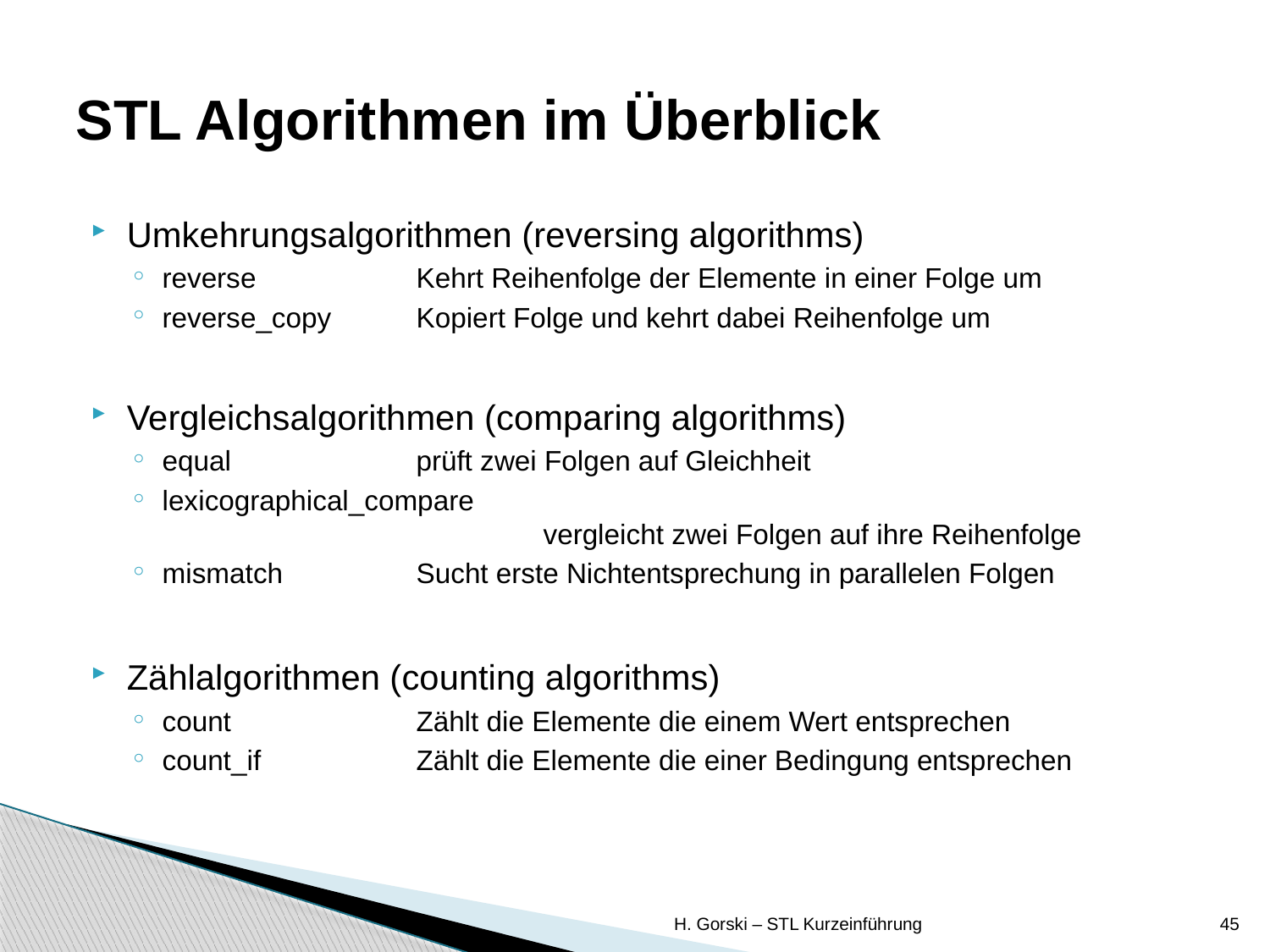

# STL Algorithmen im Überblick
Umkehrungsalgorithmen (reversing algorithms)
reverse		Kehrt Reihenfolge der Elemente in einer Folge um
reverse_copy	Kopiert Folge und kehrt dabei Reihenfolge um

Vergleichsalgorithmen (comparing algorithms)
equal		prüft zwei Folgen auf Gleichheit
lexicographical_compare
			vergleicht zwei Folgen auf ihre Reihenfolge
mismatch		Sucht erste Nichtentsprechung in parallelen Folgen

Zählalgorithmen (counting algorithms)
count		Zählt die Elemente die einem Wert entsprechen
count_if		Zählt die Elemente die einer Bedingung entsprechen
H. Gorski – STL Kurzeinführung
45